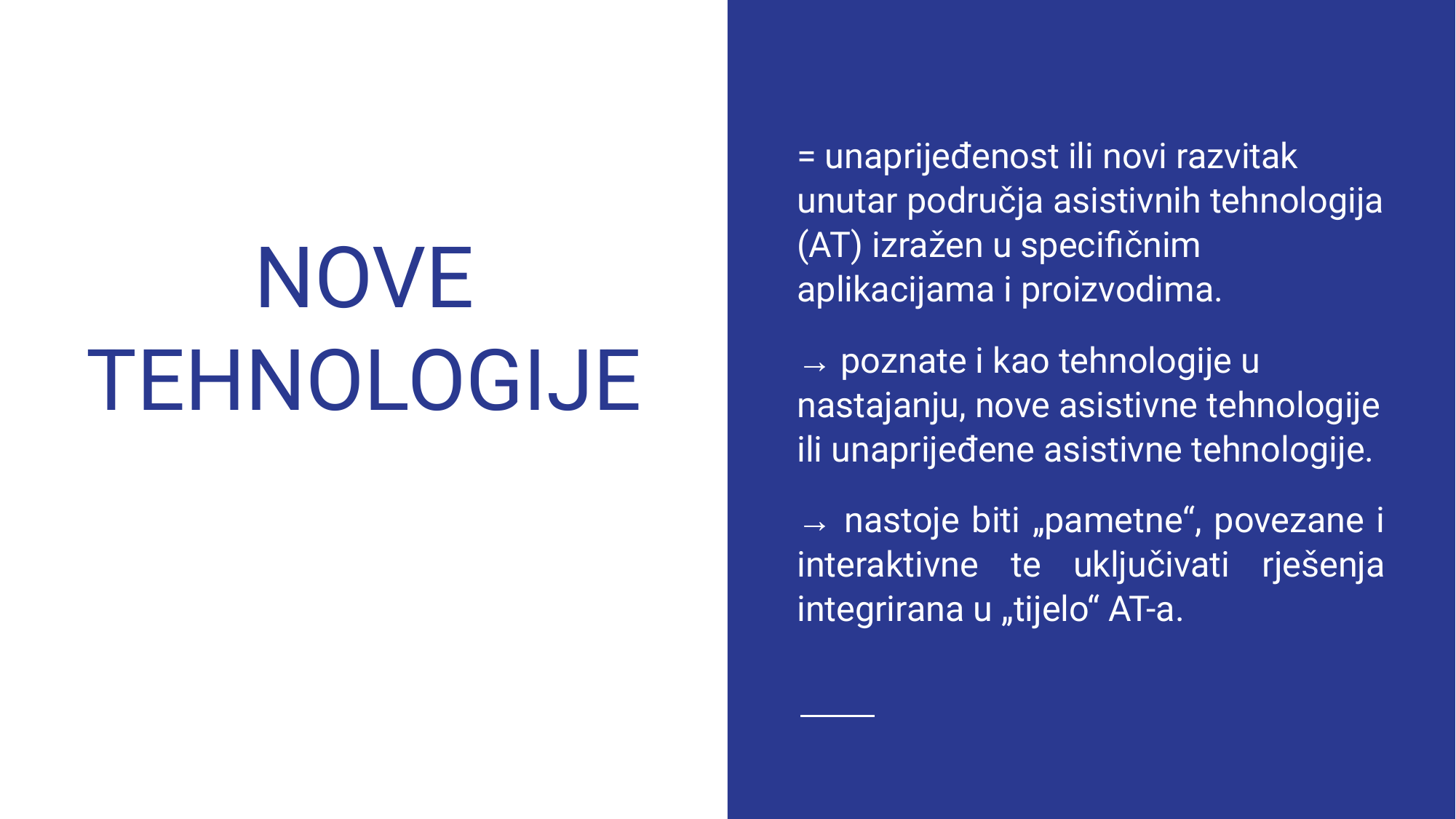

= unaprijeđenost ili novi razvitak unutar područja asistivnih tehnologija (AT) izražen u specifičnim aplikacijama i proizvodima.
→ poznate i kao tehnologije u nastajanju, nove asistivne tehnologije ili unaprijeđene asistivne tehnologije.
→ nastoje biti „pametne“, povezane i interaktivne te uključivati rješenja integrirana u „tijelo“ AT-a.

# NOVE TEHNOLOGIJE